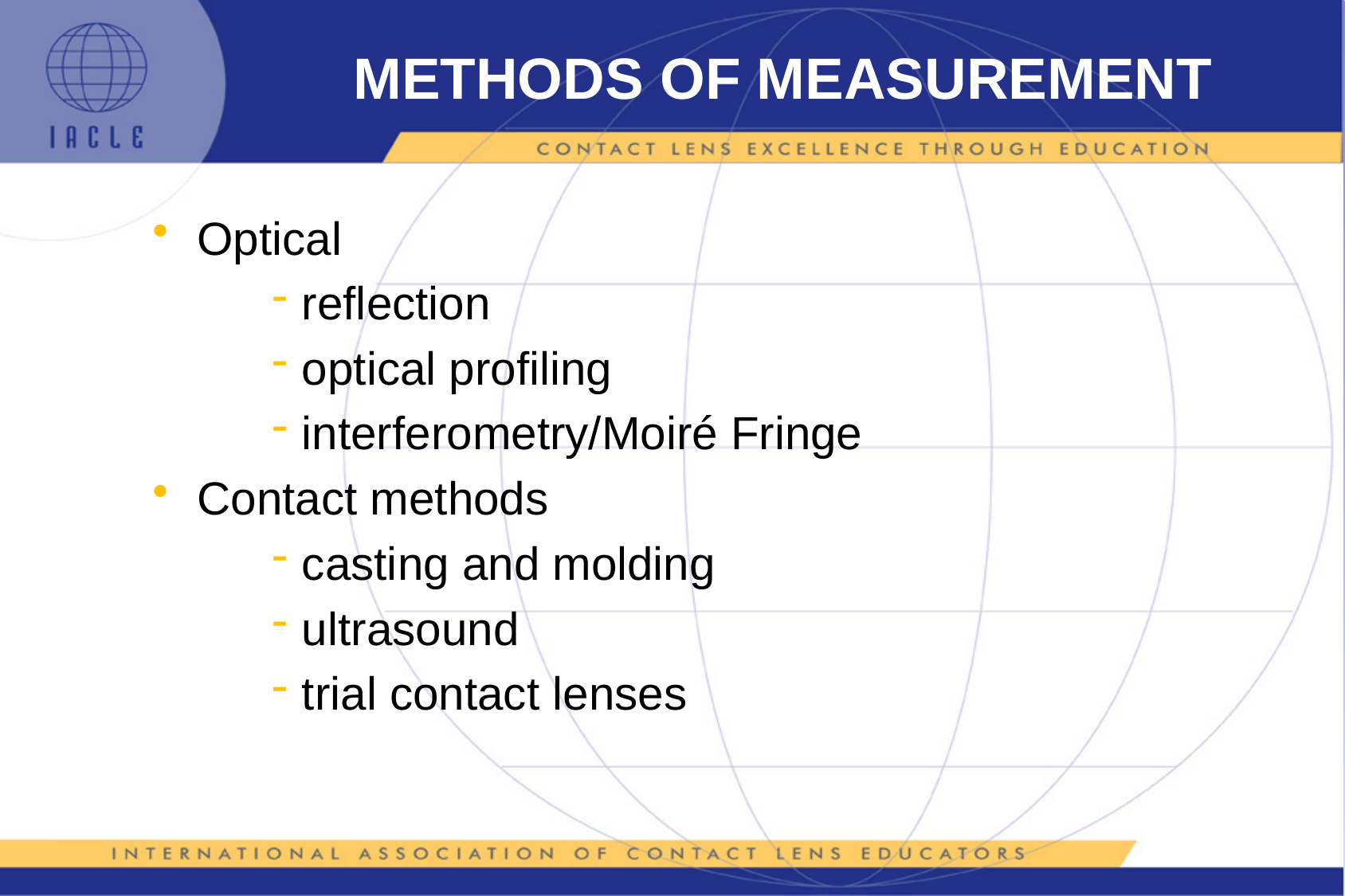

# METHODS OF MEASUREMENT
Optical
reflection
optical profiling
interferometry/Moiré Fringe
Contact methods
casting and molding
ultrasound
trial contact lenses